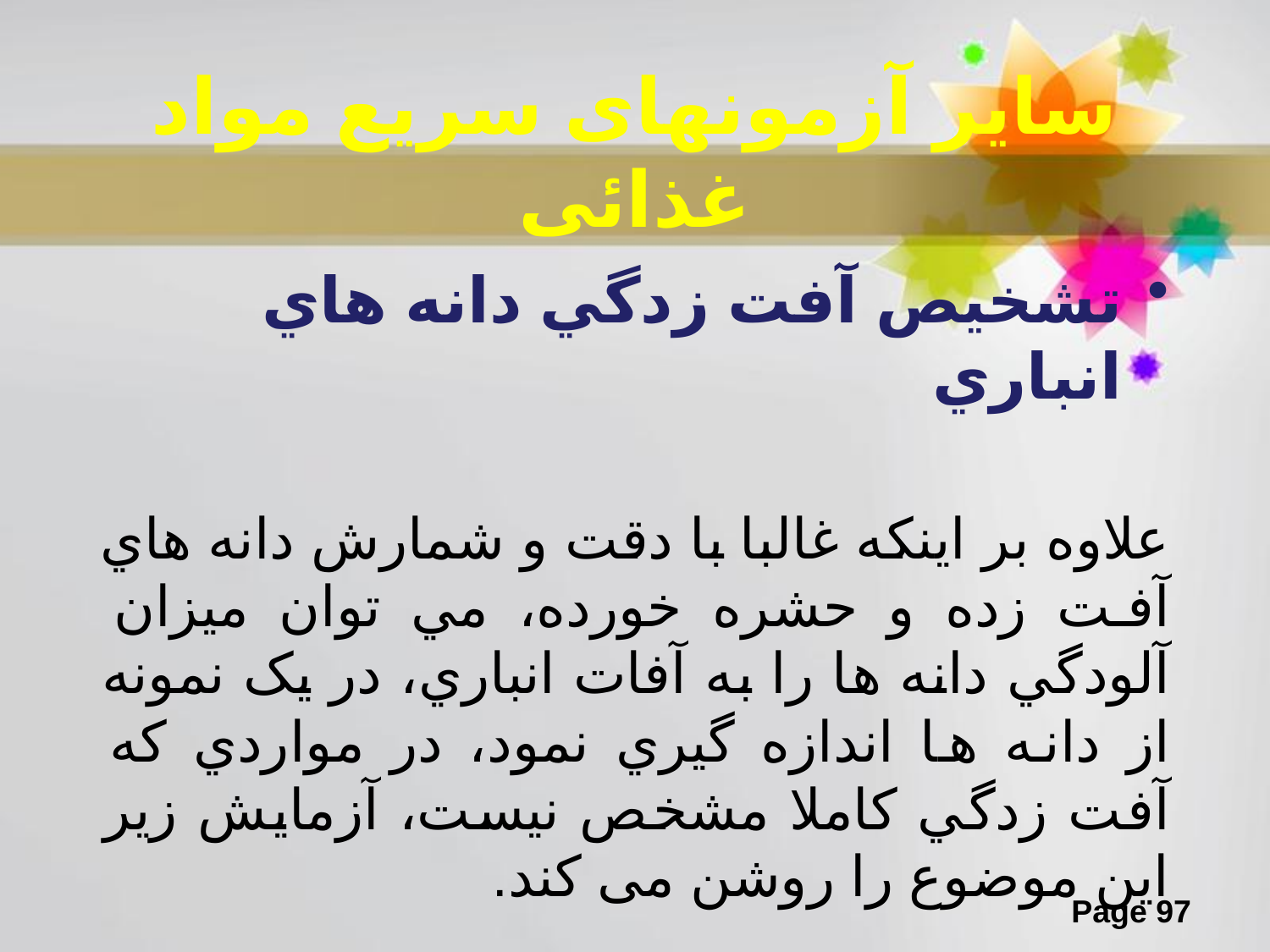

# سایر آزمونهای سریع مواد غذائی
تشخیص آفت زدگي دانه هاي انباري

علاوه بر اینکه غالبا با دقت و شمارش دانه هاي آفت زده و حشره خورده، مي توان میزان آلودگي دانه ها را به آفات انباري، در یک نمونه از دانه ها اندازه گیري نمود، در مواردي که آفت زدگي کاملا مشخص نیست، آزمایش زیر این موضوع را روشن می کند.